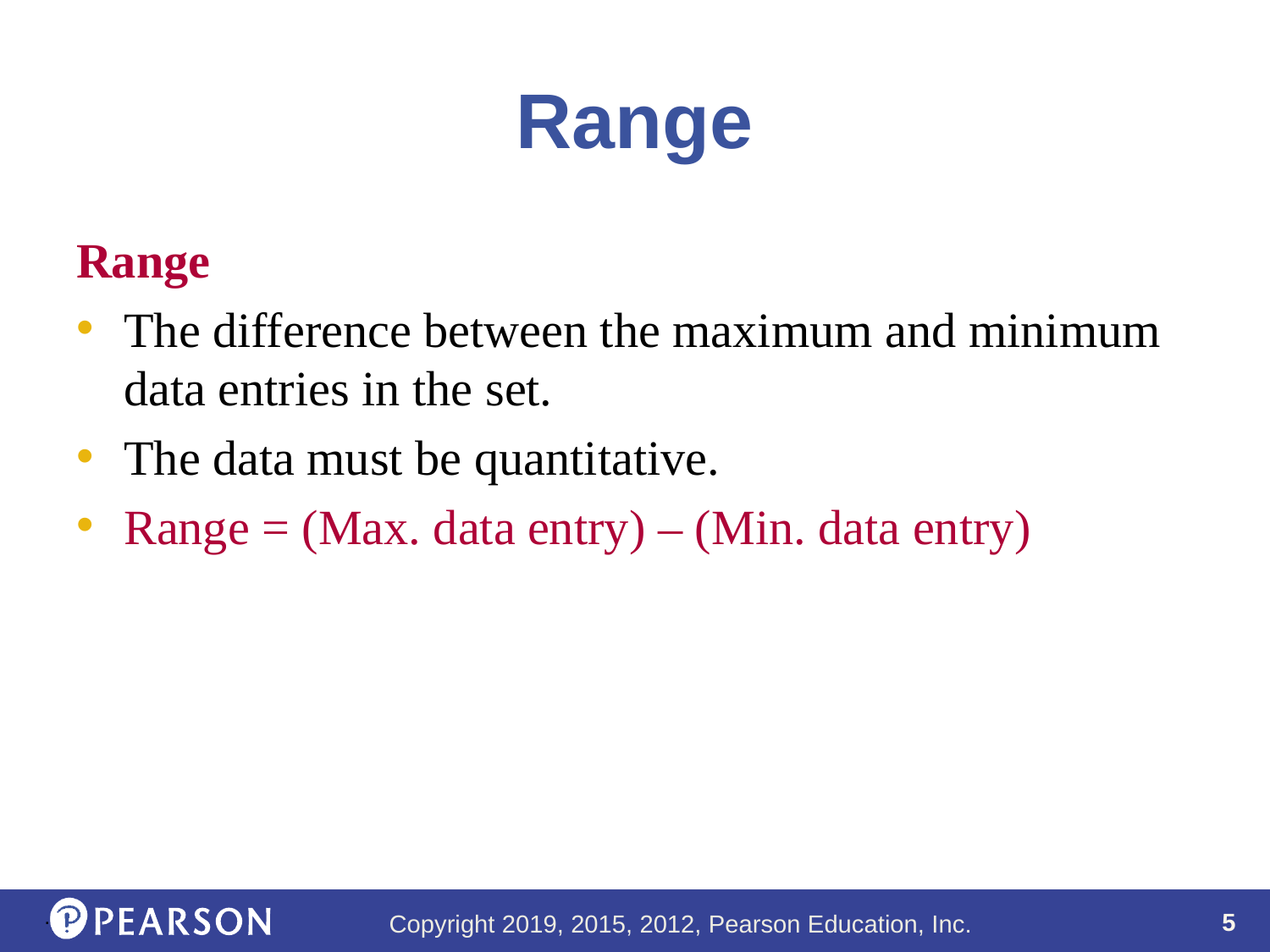

# Range
Range
The difference between the maximum and minimum data entries in the set.
The data must be quantitative.
Range = (Max. data entry) – (Min. data entry)
.